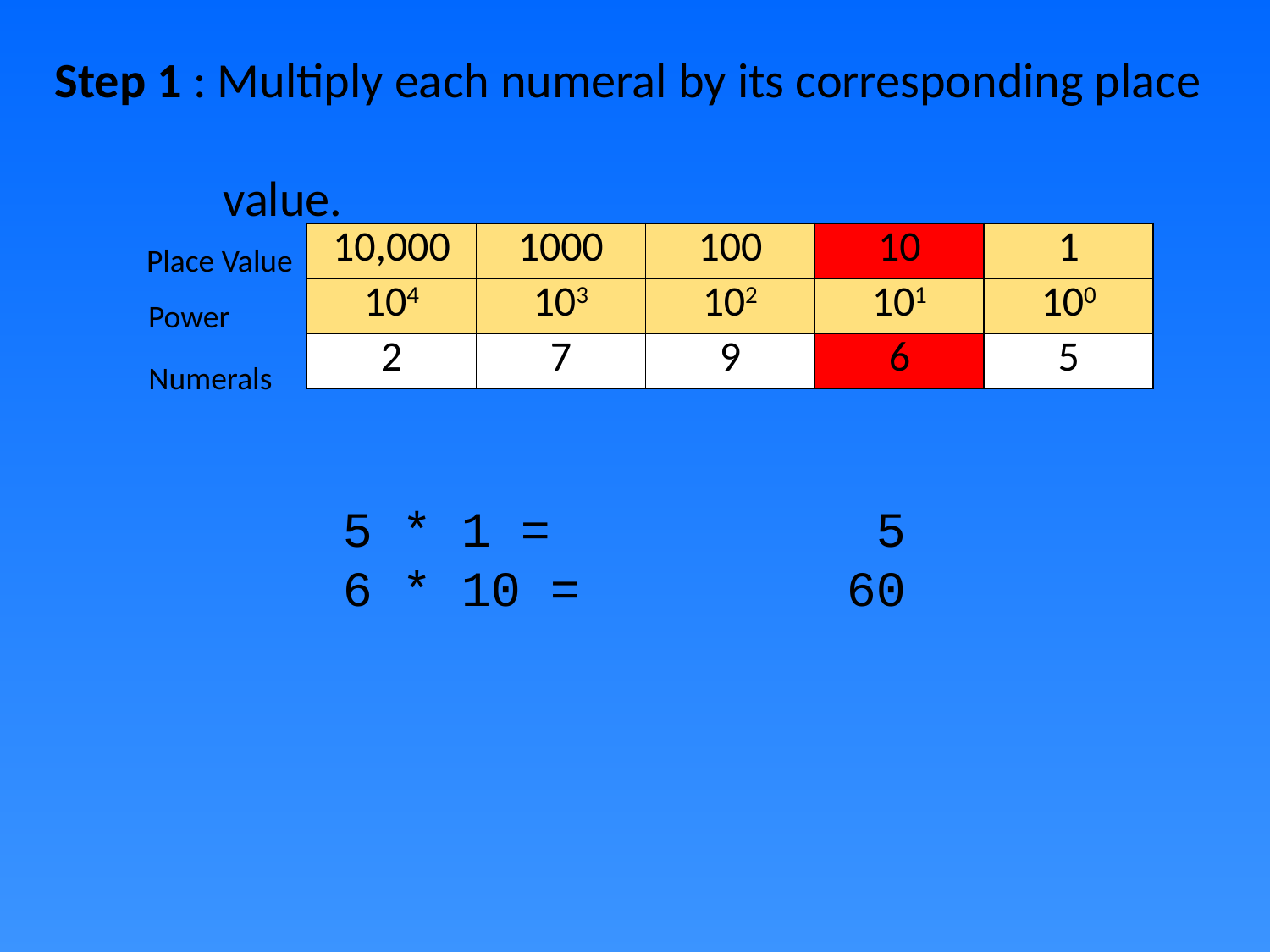

Step 1 : Multiply each numeral by its corresponding place
               value.
| 10,000 | 1000 | 100 | 10 | 1 |
| --- | --- | --- | --- | --- |
| 104 | 103 | 102 | 101 | 100 |
| 2 | 7 | 9 | 6 | 5 |
Place Value
Power
Numerals
5 * 1 =           5
6 * 10 =         60